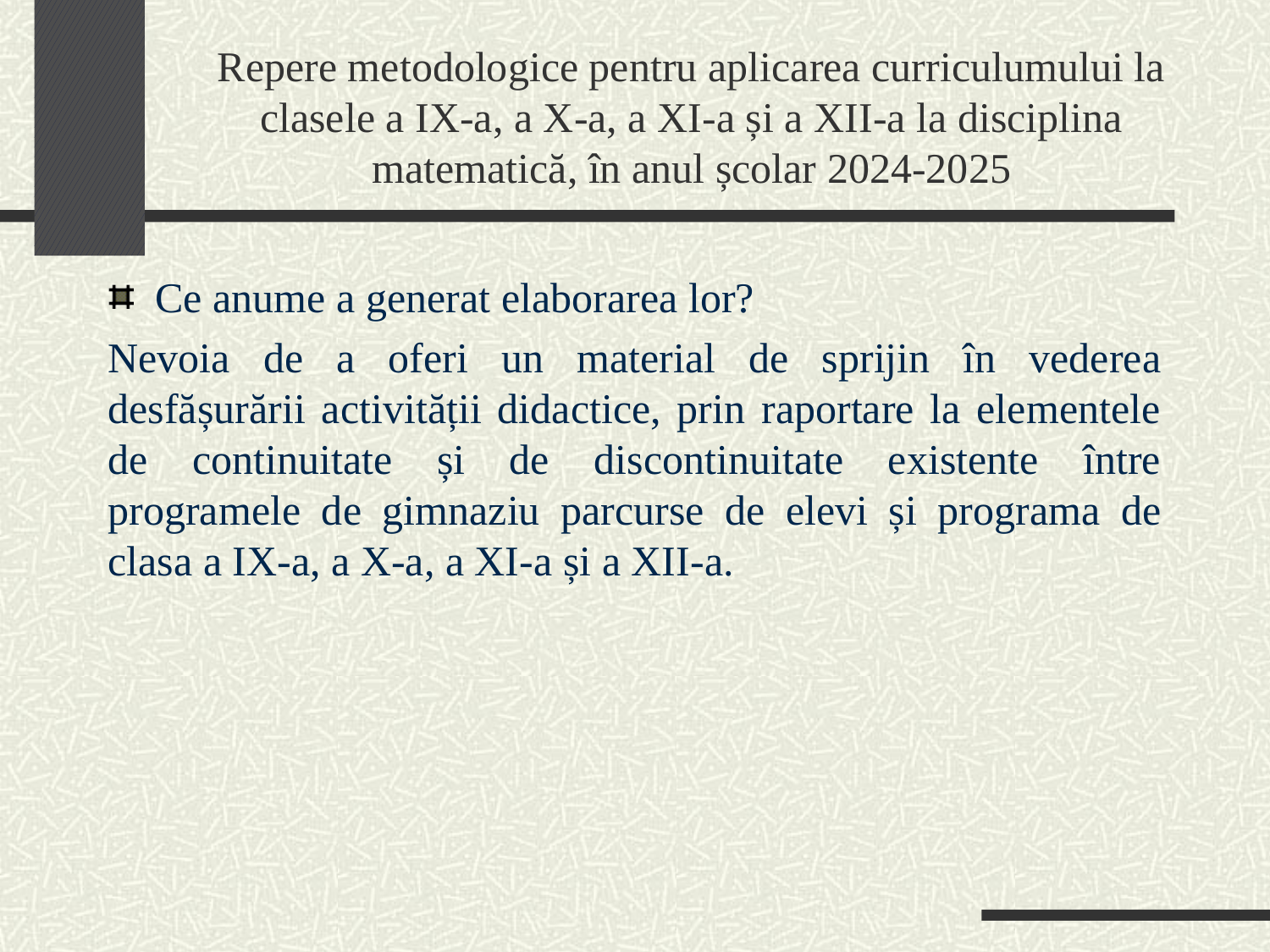

# Repere metodologice pentru aplicarea curriculumului la clasele a IX-a, a X-a, a XI-a și a XII-a la disciplina matematică, în anul școlar 2024-2025
Ce anume a generat elaborarea lor?
Nevoia de a oferi un material de sprijin în vederea desfășurării activității didactice, prin raportare la elementele de continuitate și de discontinuitate existente între programele de gimnaziu parcurse de elevi și programa de clasa a IX-a, a X-a, a XI-a și a XII-a.